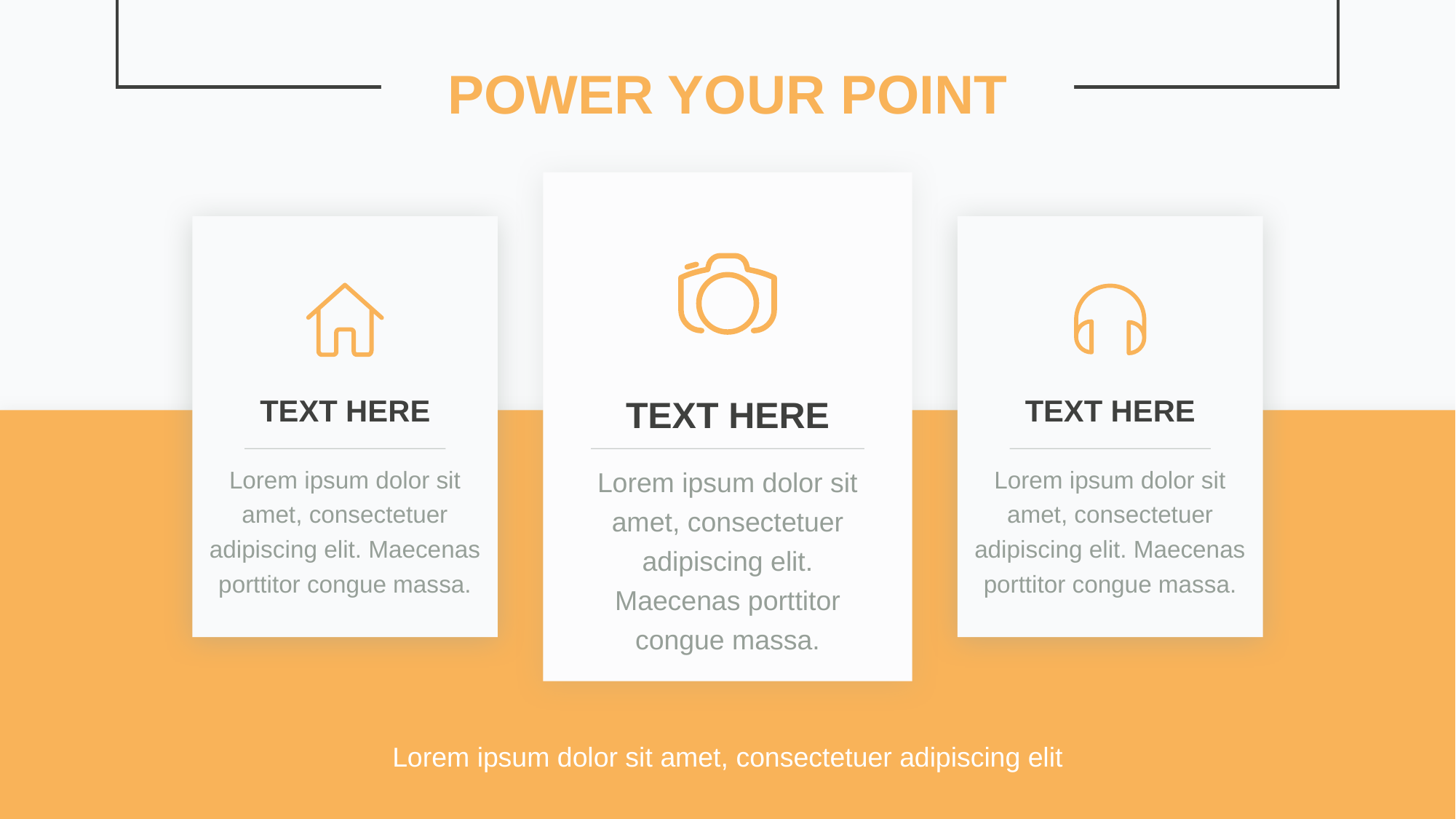

POWER YOUR POINT

TEXT HERE
TEXT HERE
TEXT HERE

Lorem ipsum dolor sit amet, consectetuer adipiscing elit. Maecenas porttitor congue massa.
Lorem ipsum dolor sit amet, consectetuer adipiscing elit. Maecenas porttitor congue massa.
Lorem ipsum dolor sit amet, consectetuer adipiscing elit. Maecenas porttitor congue massa.
Lorem ipsum dolor sit amet, consectetuer adipiscing elit